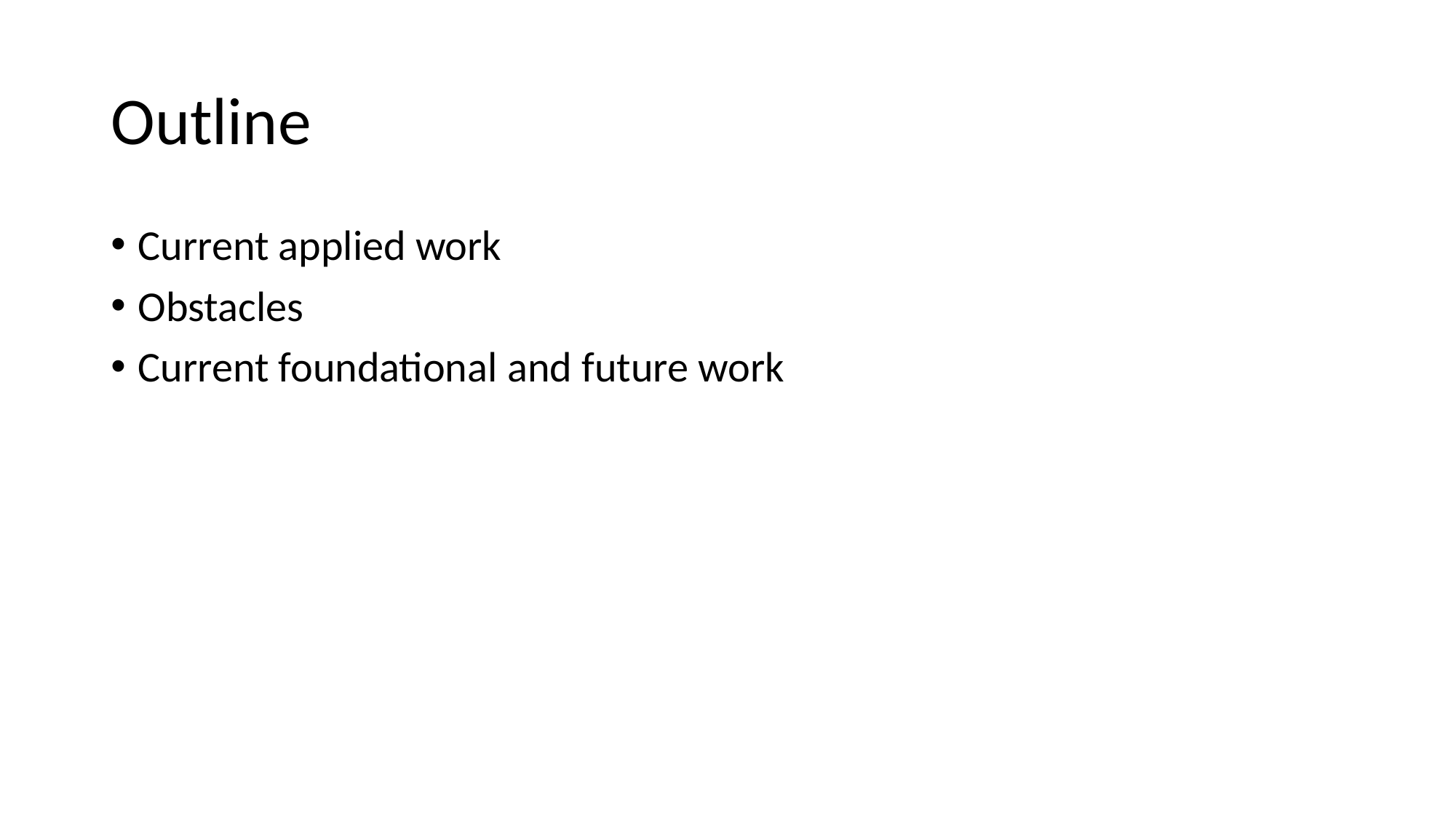

# Outline
Current applied work
Obstacles
Current foundational and future work